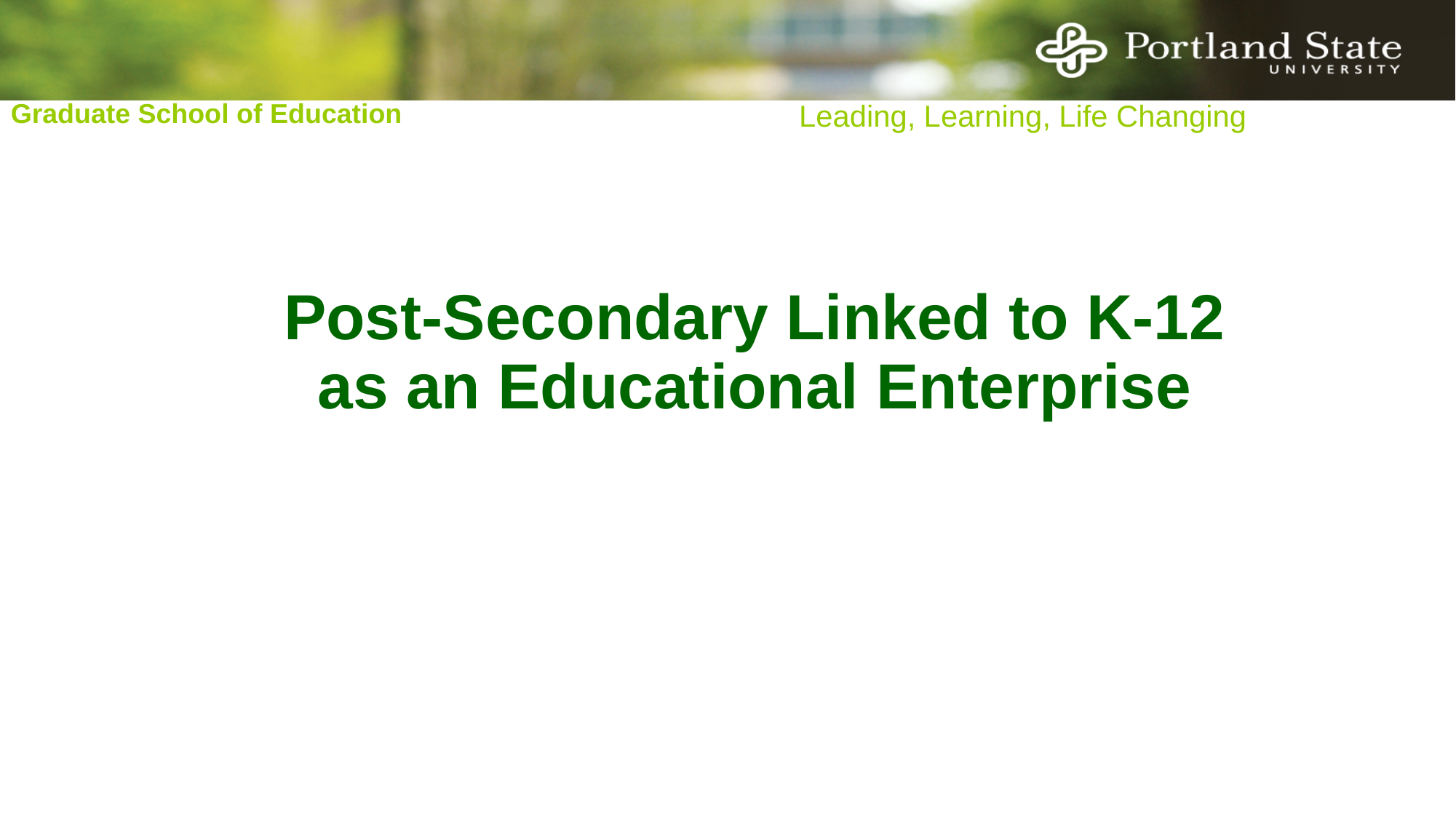

# Post-Secondary Linked to K-12 as an Educational Enterprise